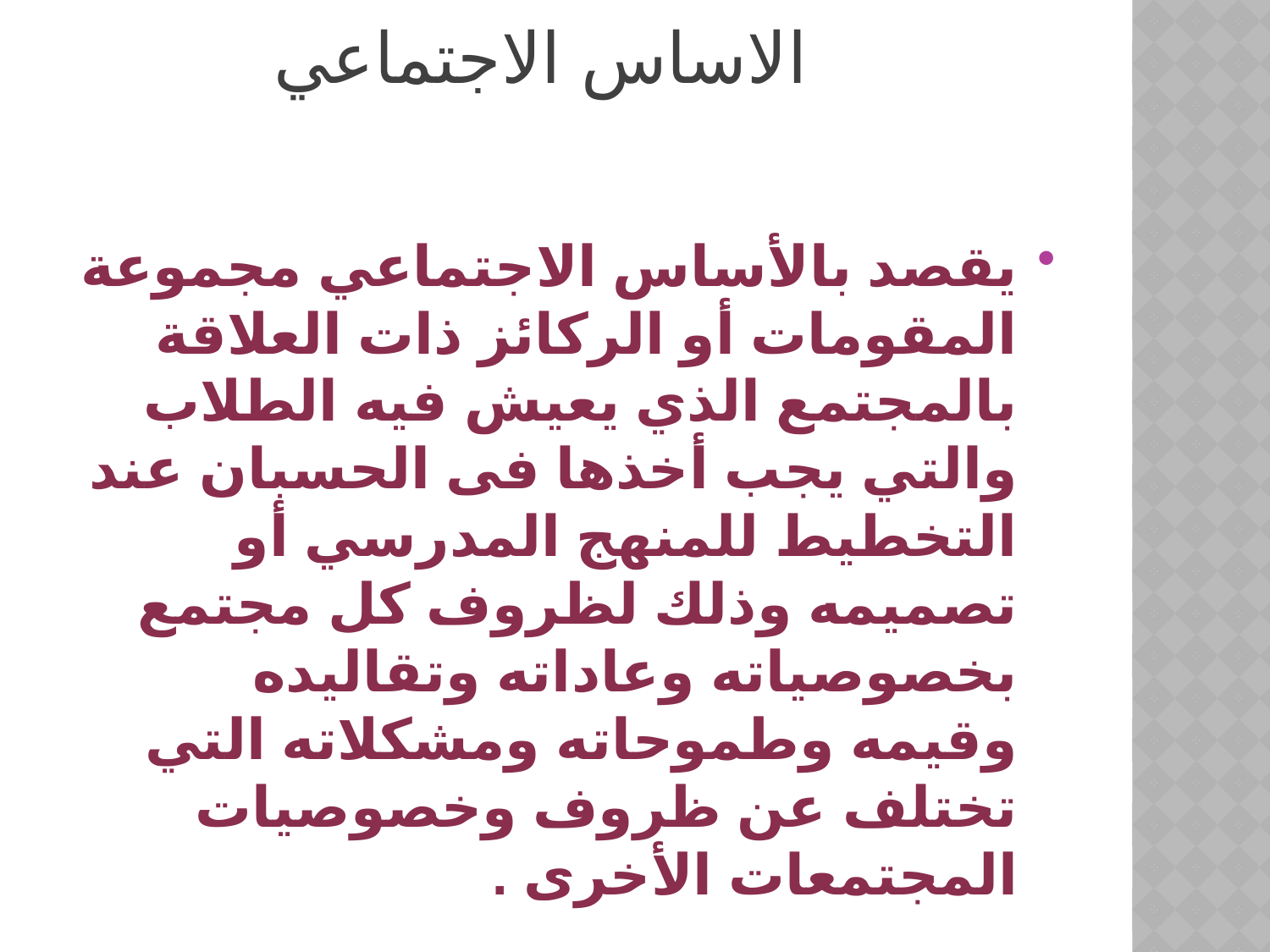

# الاساس الاجتماعي
يقصد بالأساس الاجتماعي مجموعة المقومات أو الركائز ذات العلاقة بالمجتمع الذي يعيش فيه الطلاب والتي يجب أخذها فى الحسبان عند التخطيط للمنهج المدرسي أو تصميمه وذلك لظروف كل مجتمع بخصوصياته وعاداته وتقاليده وقيمه وطموحاته ومشكلاته التي تختلف عن ظروف وخصوصيات المجتمعات الأخرى .